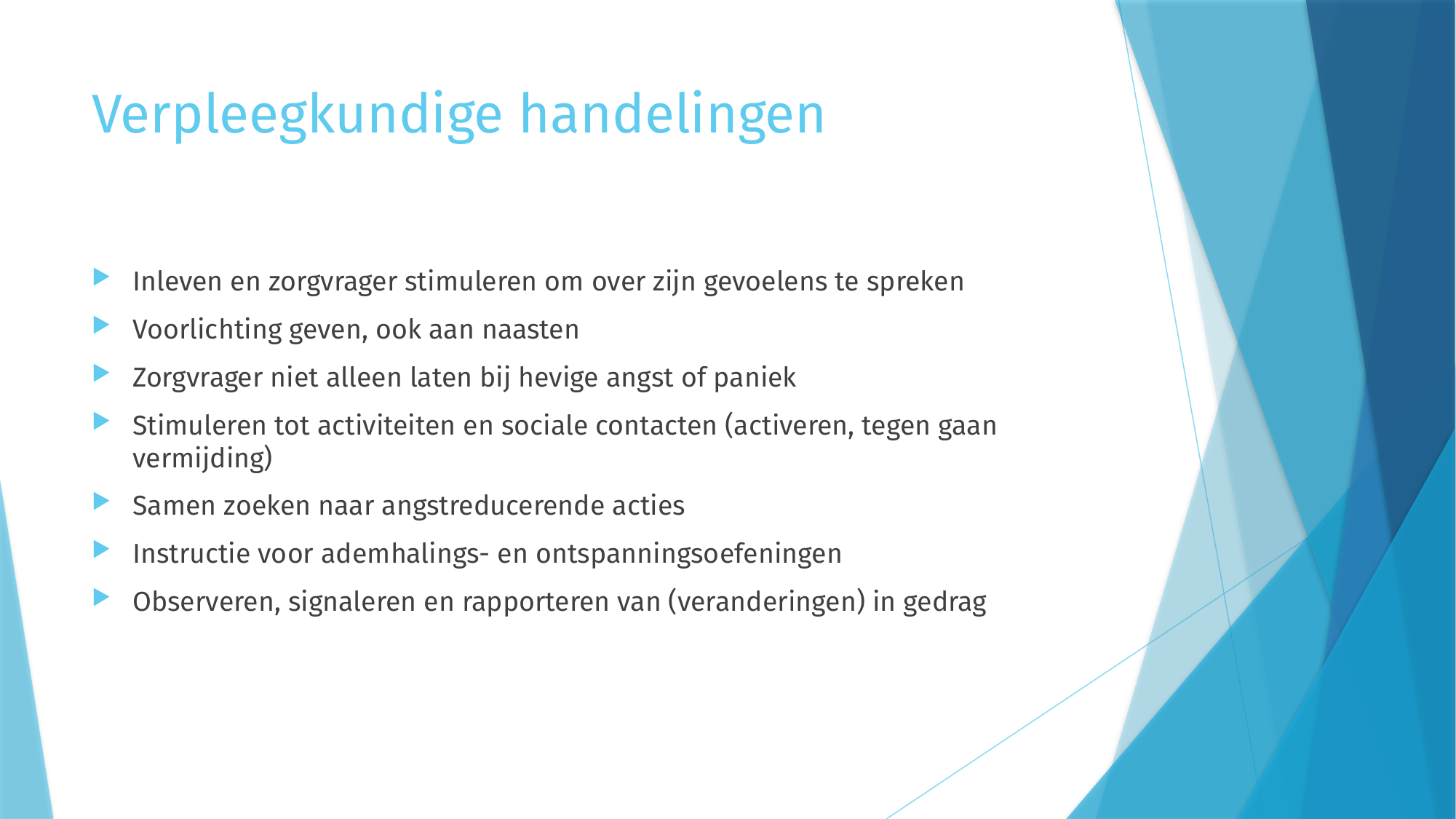

# Verpleegkundige handelingen
Inleven en zorgvrager stimuleren om over zijn gevoelens te spreken
Voorlichting geven, ook aan naasten
Zorgvrager niet alleen laten bij hevige angst of paniek
Stimuleren tot activiteiten en sociale contacten (activeren, tegen gaan vermijding)
Samen zoeken naar angstreducerende acties
Instructie voor ademhalings- en ontspanningsoefeningen
Observeren, signaleren en rapporteren van (veranderingen) in gedrag